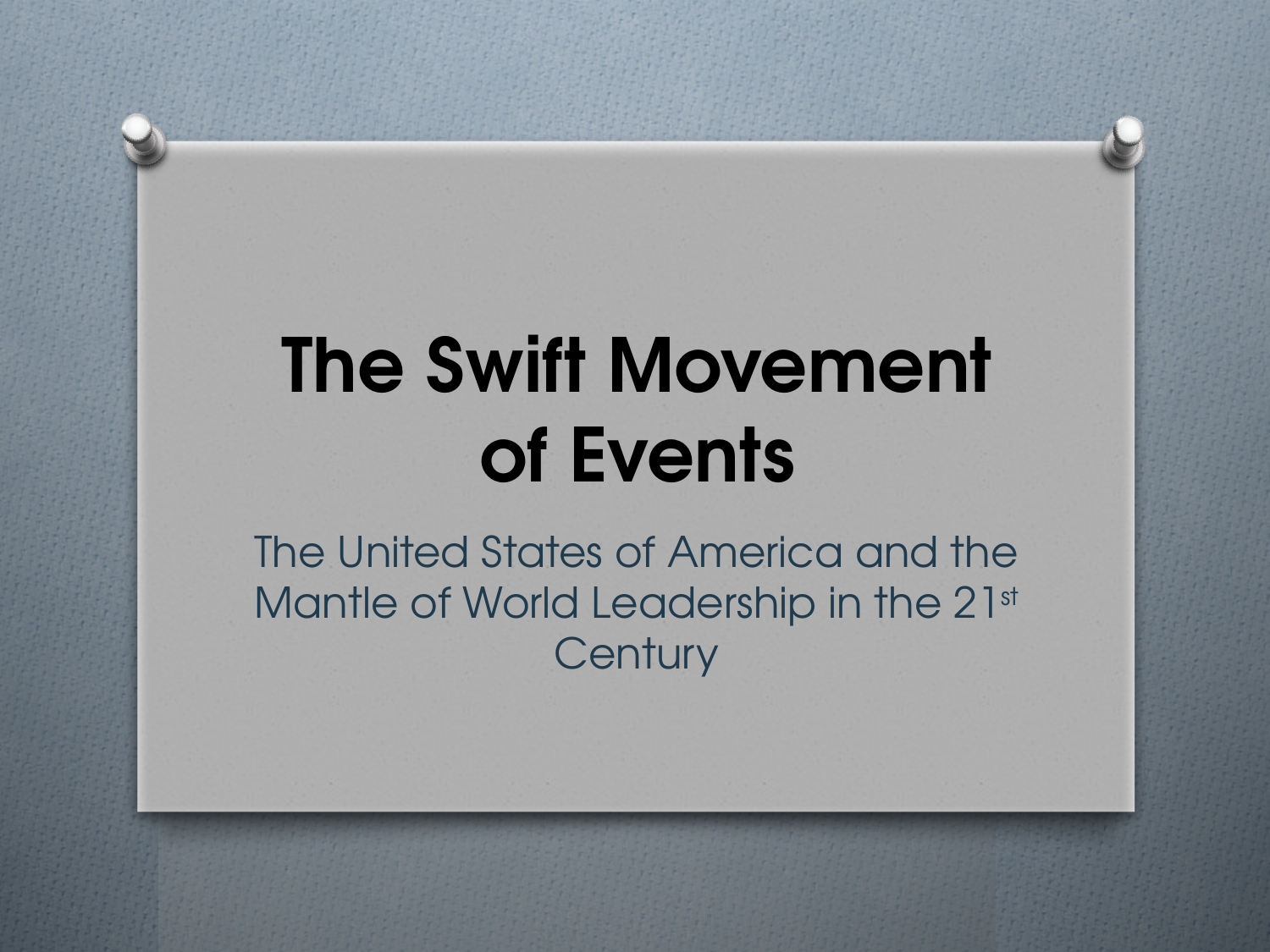

# The Swift Movement of Events
The United States of America and the Mantle of World Leadership in the 21st Century